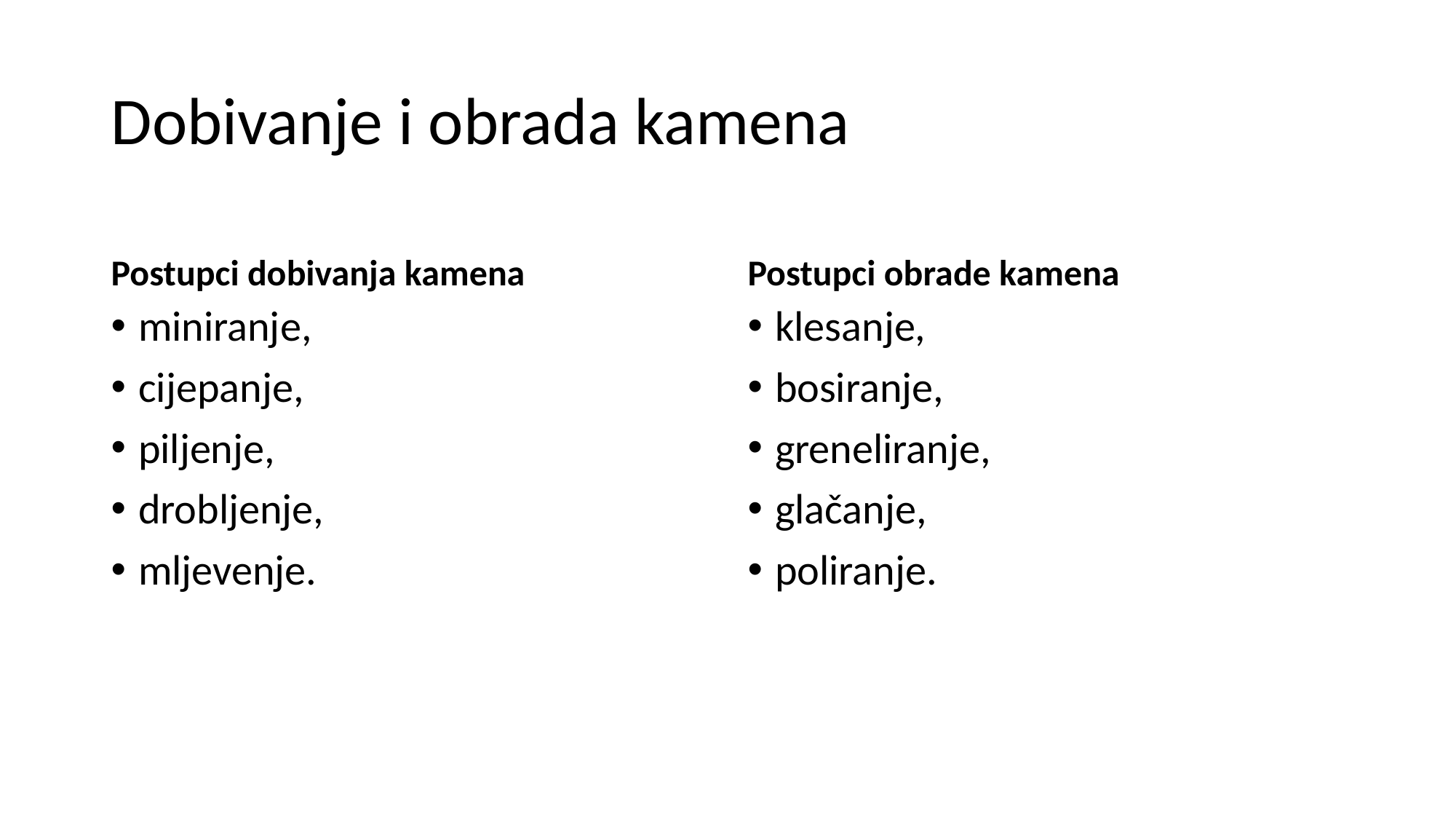

# Dobivanje i obrada kamena
Postupci dobivanja kamena
Postupci obrade kamena
miniranje,
cijepanje,
piljenje,
drobljenje,
mljevenje.
klesanje,
bosiranje,
greneliranje,
glačanje,
poliranje.